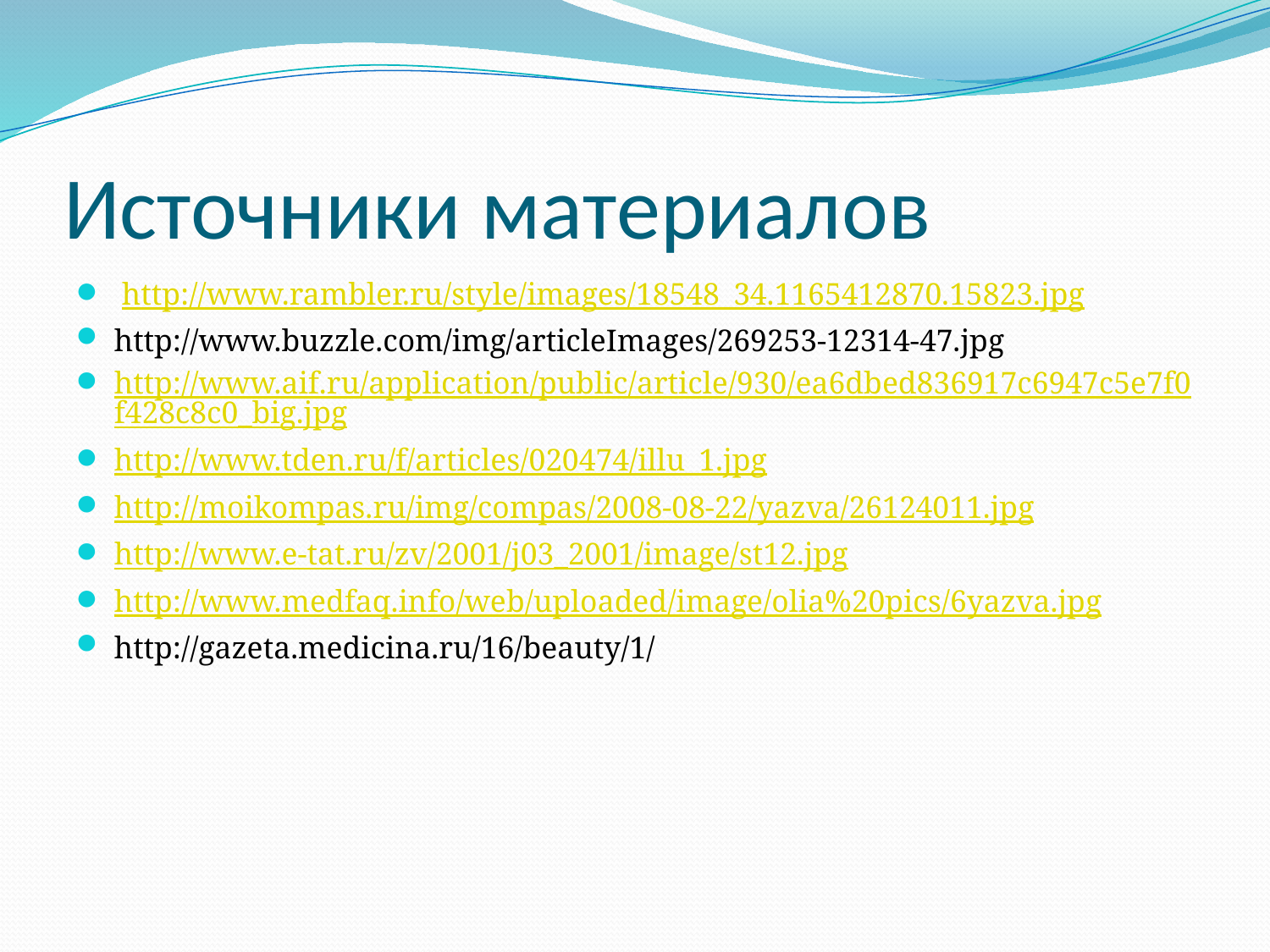

# Источники материалов
 http://www.rambler.ru/style/images/18548_34.1165412870.15823.jpg
http://www.buzzle.com/img/articleImages/269253-12314-47.jpg
http://www.aif.ru/application/public/article/930/ea6dbed836917c6947c5e7f0f428c8c0_big.jpg
http://www.tden.ru/f/articles/020474/illu_1.jpg
http://moikompas.ru/img/compas/2008-08-22/yazva/26124011.jpg
http://www.e-tat.ru/zv/2001/j03_2001/image/st12.jpg
http://www.medfaq.info/web/uploaded/image/olia%20pics/6yazva.jpg
http://gazeta.medicina.ru/16/beauty/1/